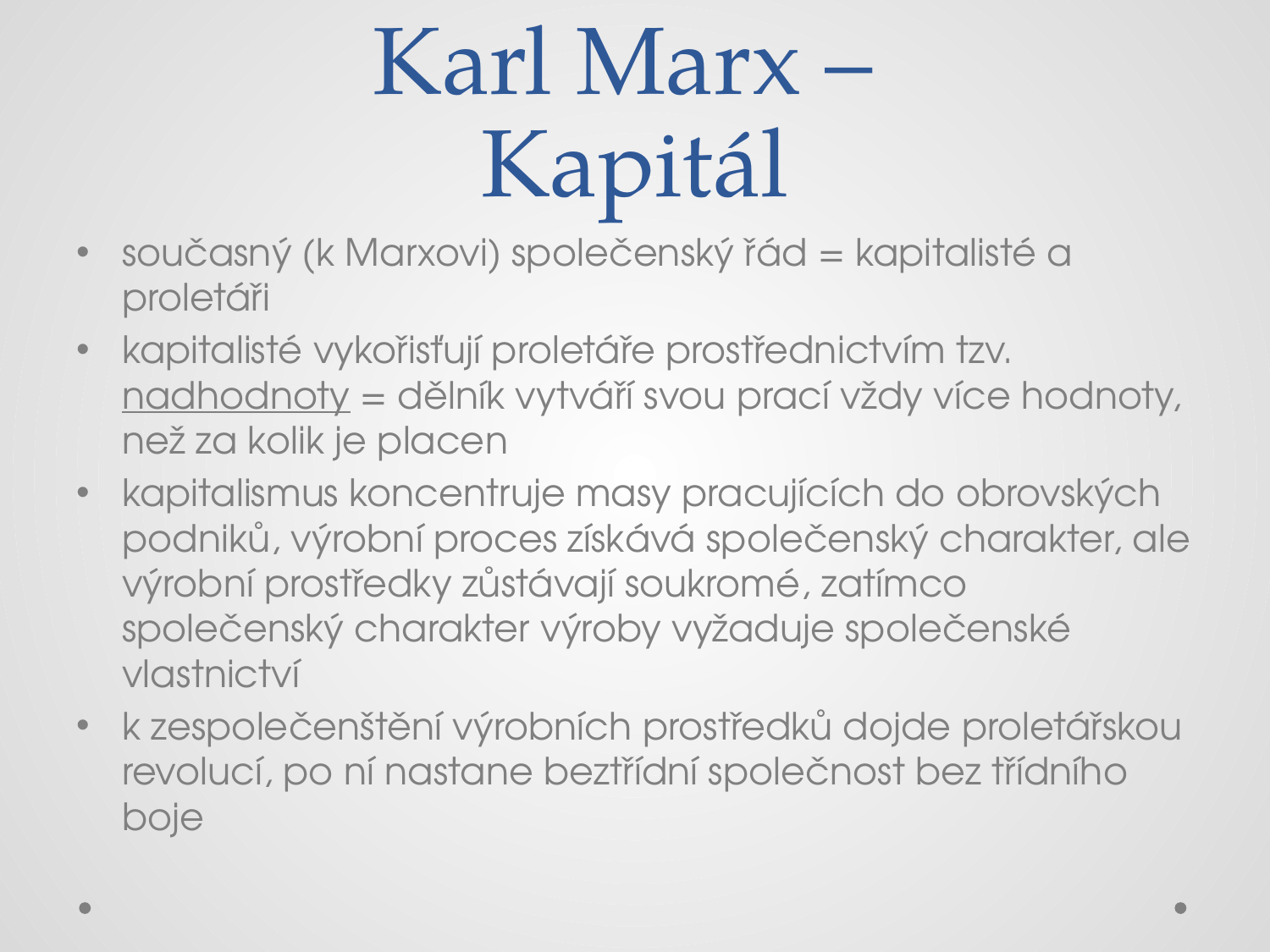

# Karl Marx – Kapitál
současný (k Marxovi) společenský řád = kapitalisté a proletáři
kapitalisté vykořisťují proletáře prostřednictvím tzv. nadhodnoty = dělník vytváří svou prací vždy více hodnoty, než za kolik je placen
kapitalismus koncentruje masy pracujících do obrovských podniků, výrobní proces získává společenský charakter, ale výrobní prostředky zůstávají soukromé, zatímco společenský charakter výroby vyžaduje společenské vlastnictví
k zespolečenštění výrobních prostředků dojde proletářskou revolucí, po ní nastane beztřídní společnost bez třídního boje